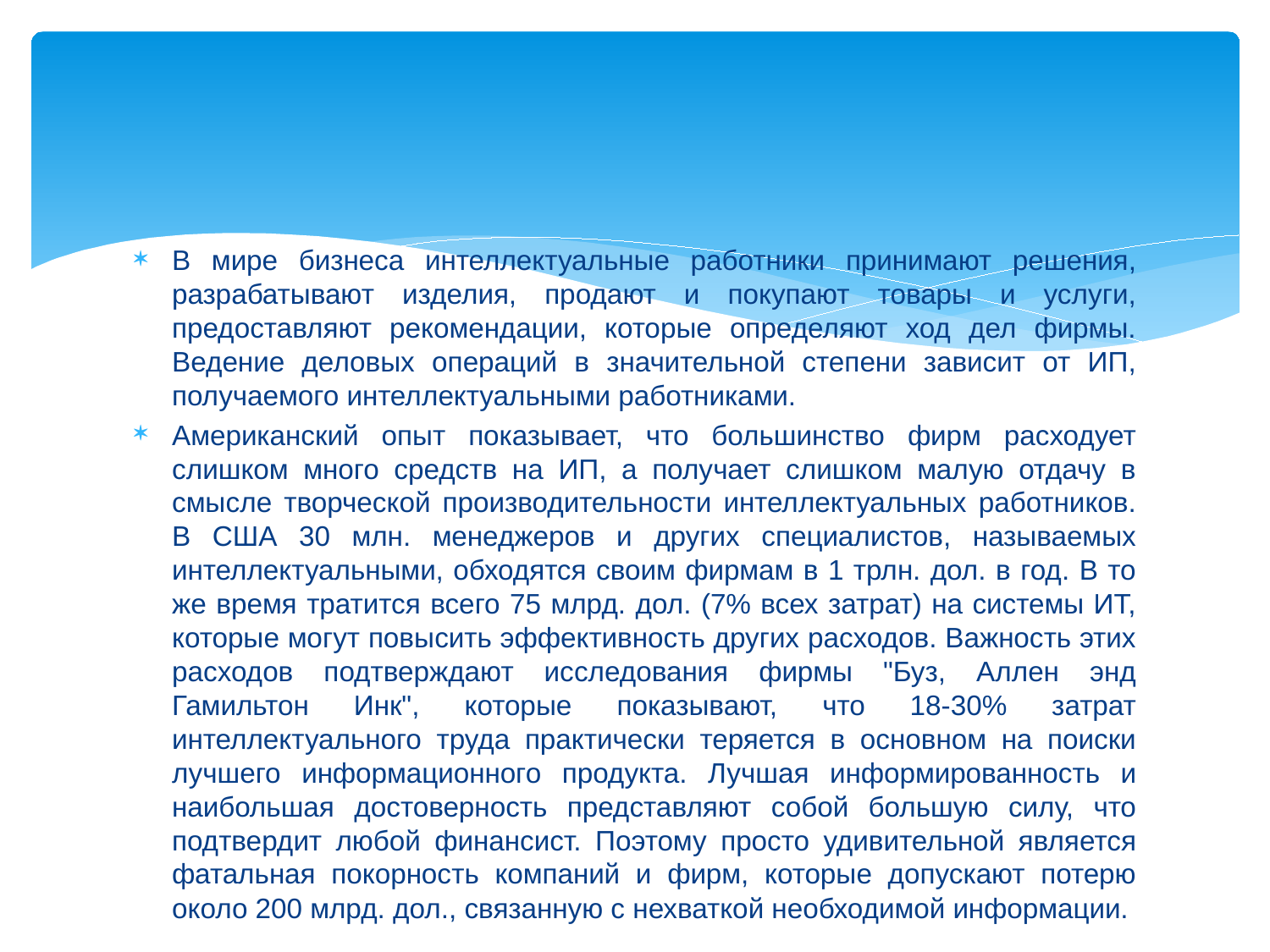

В мире бизнеса интеллектуальные работники принимают решения, разрабатывают изделия, продают и покупают товары и услуги, предоставляют рекомендации, которые определяют ход дел фирмы. Ведение деловых операций в значительной степени зависит от ИП, получаемого интеллектуальными работниками.
Американский опыт показывает, что большинство фирм расходует слишком много средств на ИП, а получает слишком малую отдачу в смысле творческой производительности интеллектуальных работников. В США 30 млн. менеджеров и других специалистов, называемых интеллектуальными, обходятся своим фирмам в 1 трлн. дол. в год. В то же время тратится всего 75 млрд. дол. (7% всех затрат) на системы ИТ, которые могут повысить эффективность других расходов. Важность этих расходов подтверждают исследования фирмы "Буз, Аллен энд Гамильтон Инк", которые показывают, что 18-30% затрат интеллектуального труда практически теряется в основном на поиски лучшего информационного продукта. Лучшая информированность и наибольшая достоверность представляют собой большую силу, что подтвердит любой финансист. Поэтому просто удивительной является фатальная покорность компаний и фирм, которые допускают потерю около 200 млрд. дол., связанную с нехваткой необходимой информации.